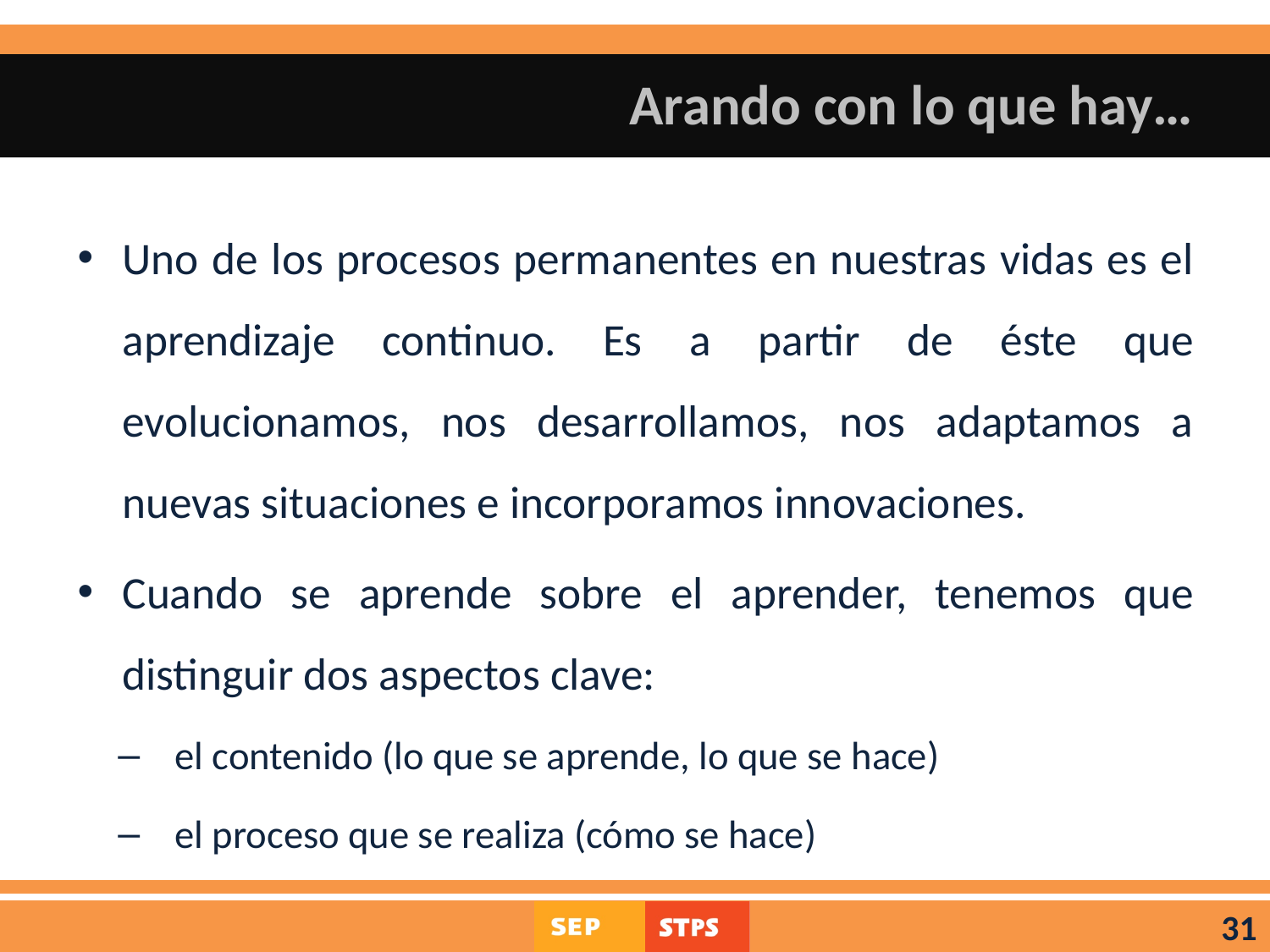

# Arando con lo que hay…
Uno de los procesos permanentes en nuestras vidas es el aprendizaje continuo. Es a partir de éste que evolucionamos, nos desarrollamos, nos adaptamos a nuevas situaciones e incorporamos innovaciones.
Cuando se aprende sobre el aprender, tenemos que distinguir dos aspectos clave:
el contenido (lo que se aprende, lo que se hace)
el proceso que se realiza (cómo se hace)

31